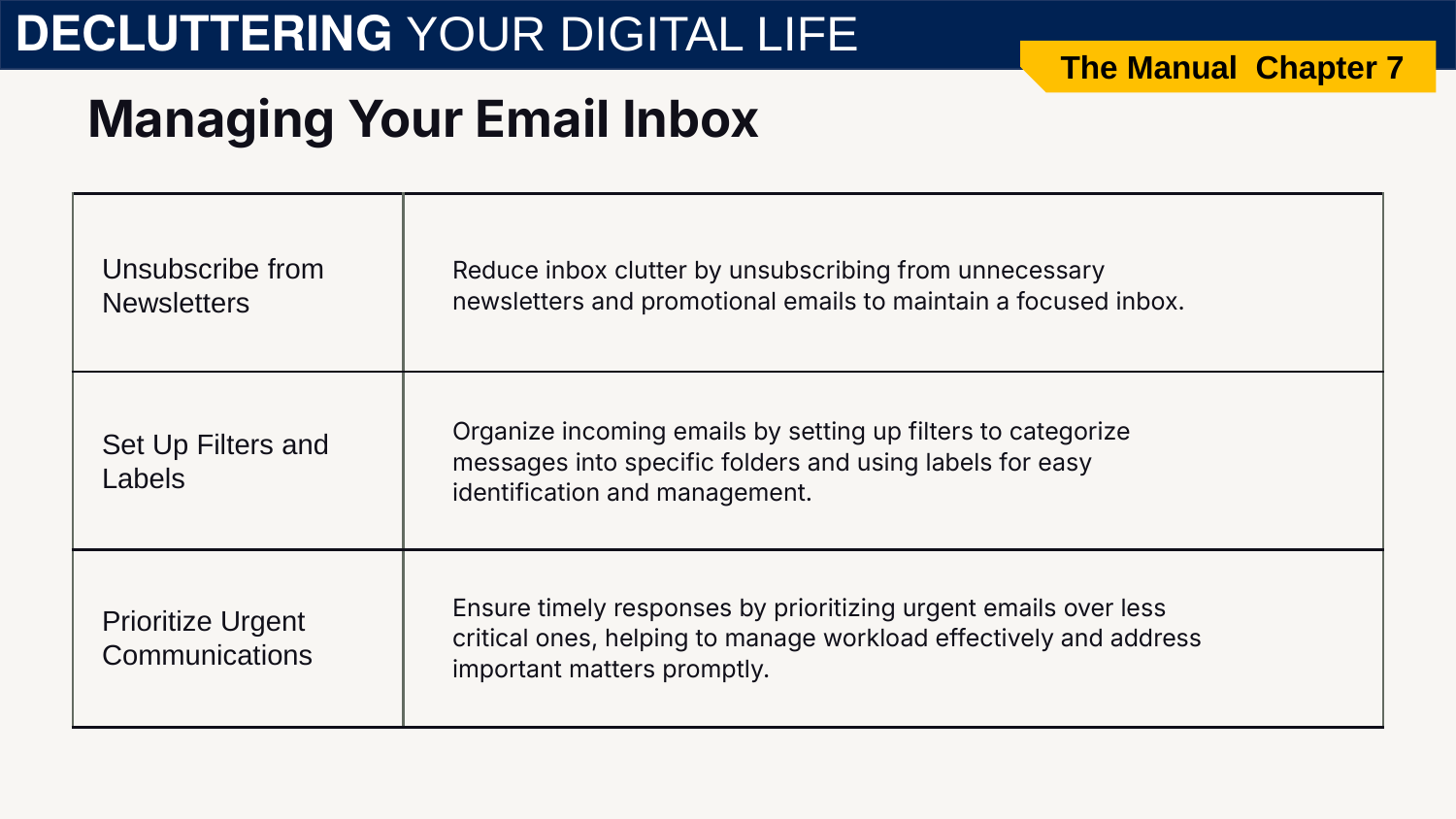

DECLUTTERING YOUR DIGITAL LIFE
The Manual  Chapter 7

# Managing Your Email Inbox
|  |  |
| --- | --- |
|  |  |
|  |  |
Reduce inbox clutter by unsubscribing from unnecessary newsletters and promotional emails to maintain a focused inbox.
Unsubscribe from Newsletters
Organize incoming emails by setting up filters to categorize messages into specific folders and using labels for easy identification and management.
Set Up Filters and Labels
Ensure timely responses by prioritizing urgent emails over less critical ones, helping to manage workload effectively and address important matters promptly.
Prioritize Urgent Communications